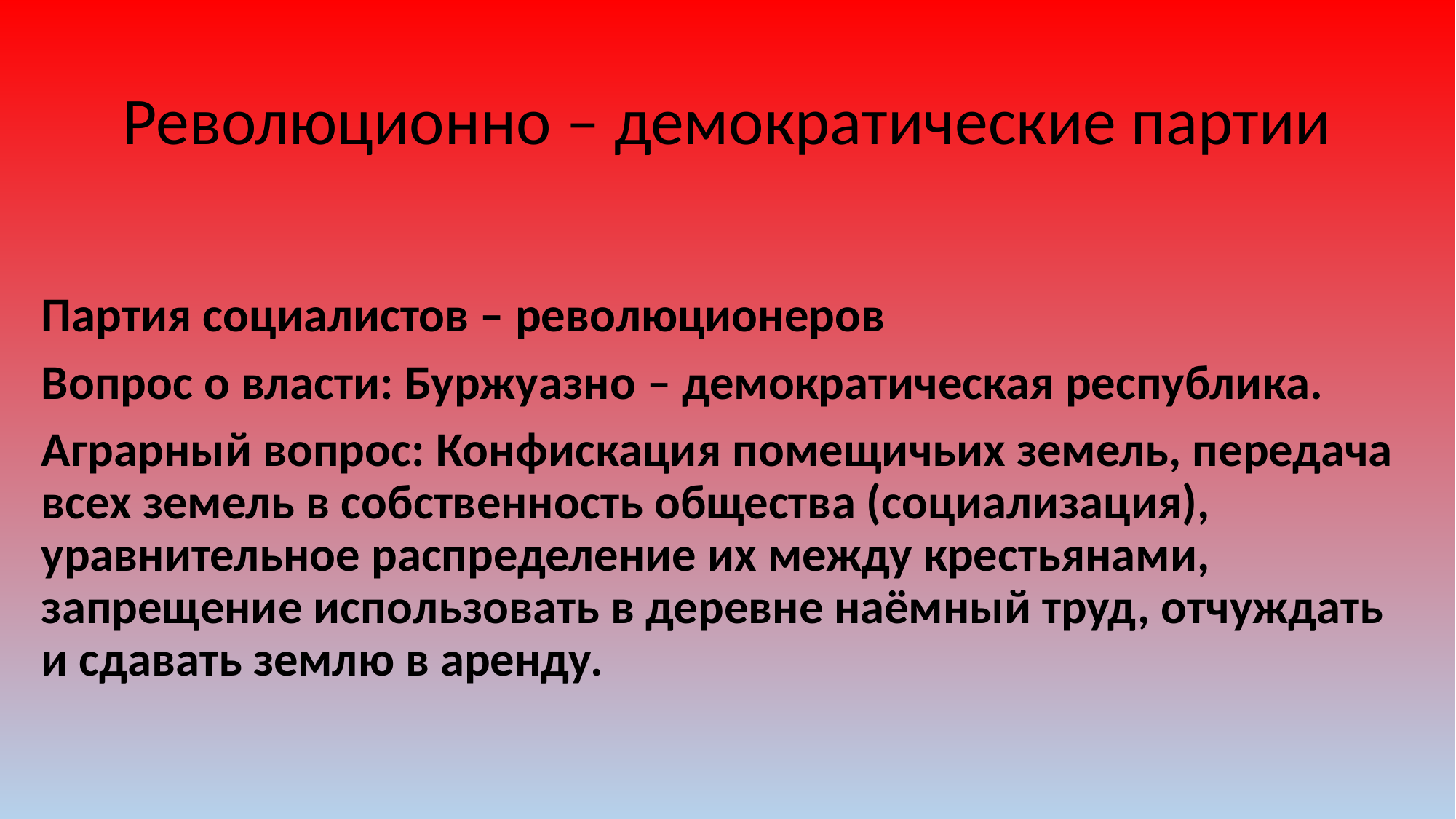

# Революционно – демократические партии

Партия социалистов – революционеров
Вопрос о власти: Буржуазно – демократическая республика.
Аграрный вопрос: Конфискация помещичьих земель, передача всех земель в собственность общества (социализация), уравнительное распределение их между крестьянами, запрещение использовать в деревне наёмный труд, отчуждать и сдавать землю в аренду.